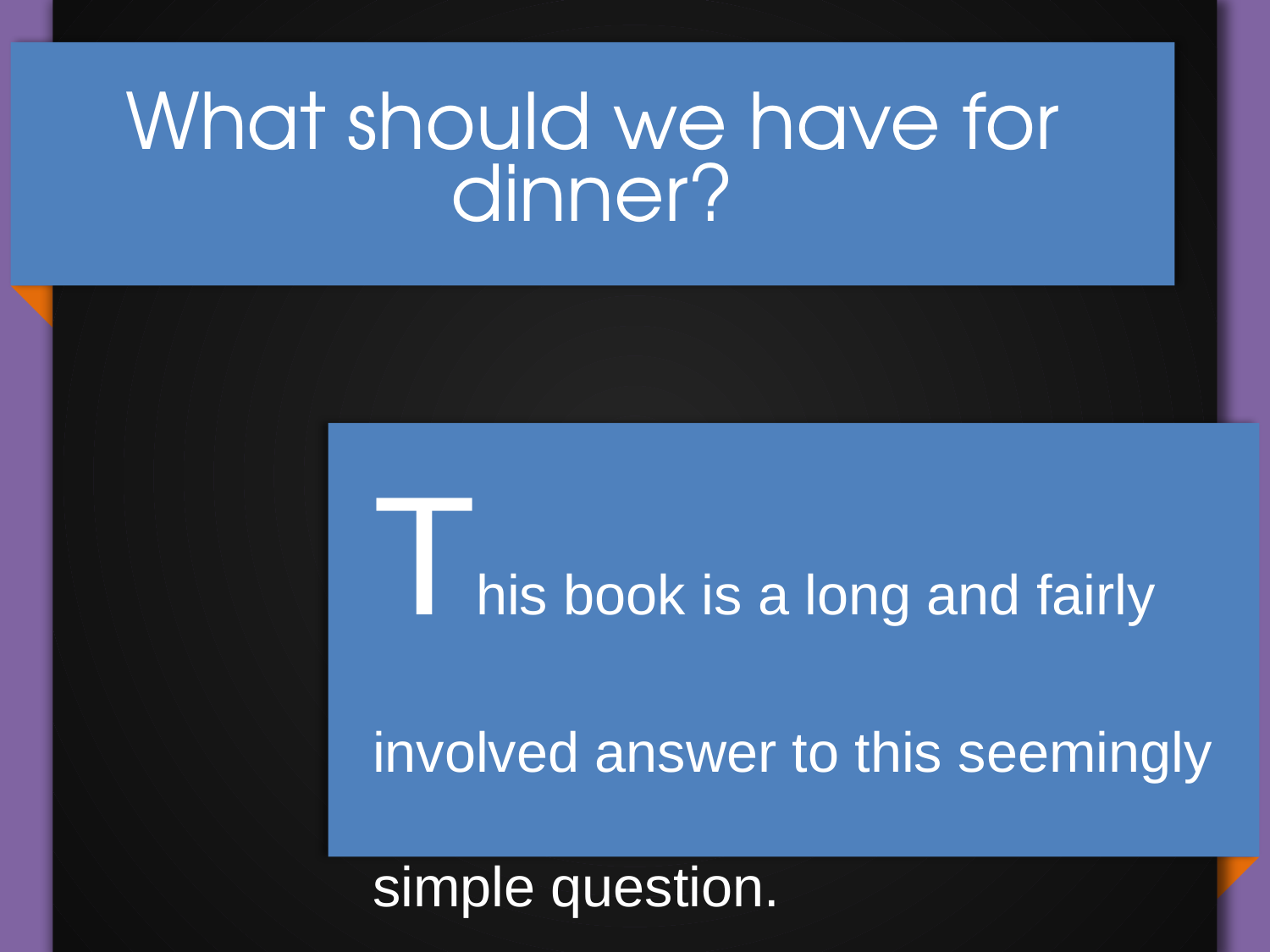

# What should we have for dinner?
This book is a long and fairly involved answer to this seemingly simple question.